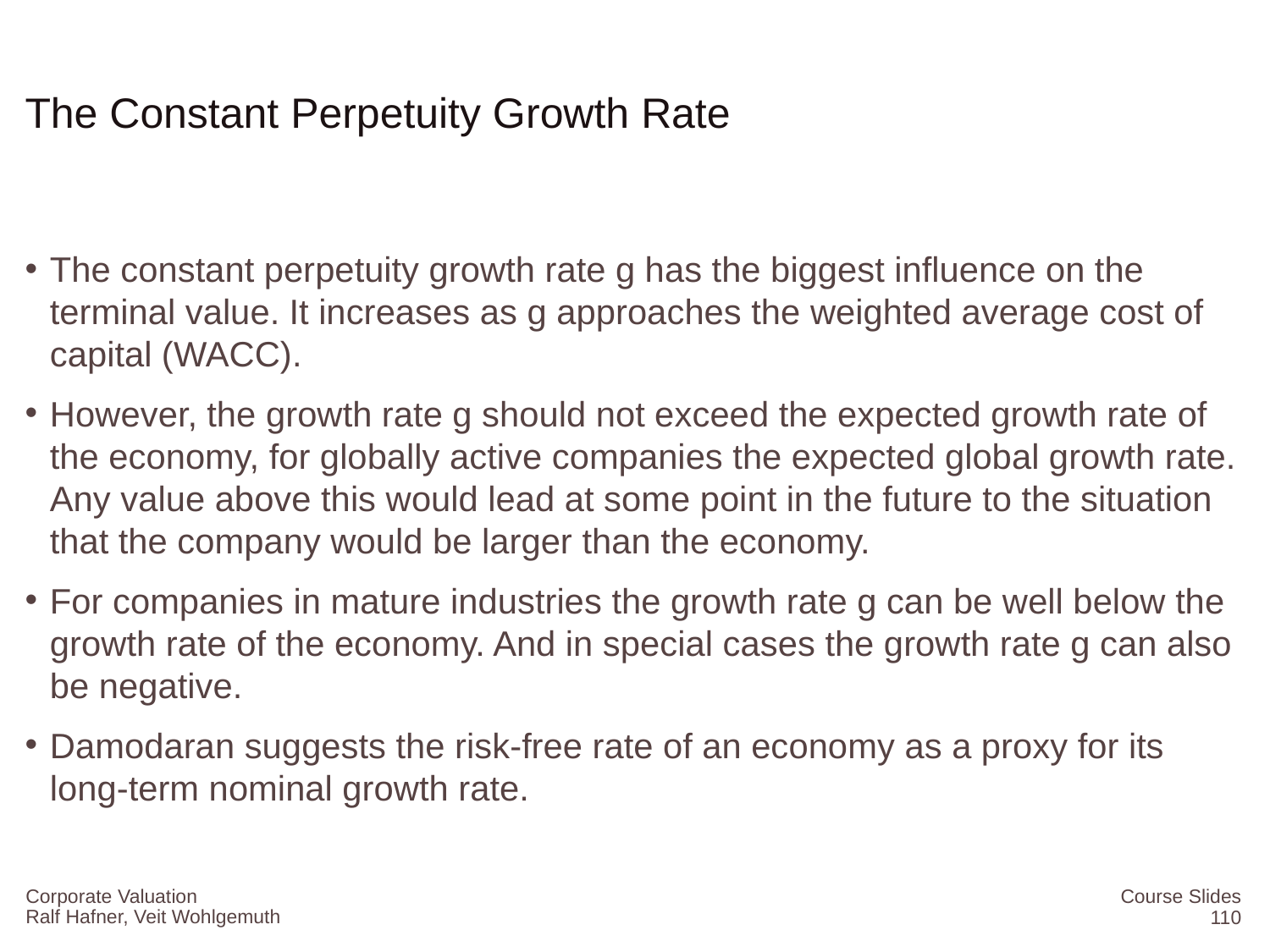

# The Constant Perpetuity Growth Rate
The constant perpetuity growth rate g has the biggest influence on the terminal value. It increases as g approaches the weighted average cost of capital (WACC).
However, the growth rate g should not exceed the expected growth rate of the economy, for globally active companies the expected global growth rate. Any value above this would lead at some point in the future to the situation that the company would be larger than the economy.
For companies in mature industries the growth rate g can be well below the growth rate of the economy. And in special cases the growth rate g can also be negative.
Damodaran suggests the risk-free rate of an economy as a proxy for its long-term nominal growth rate.
Corporate Valuation
Course Slides
110